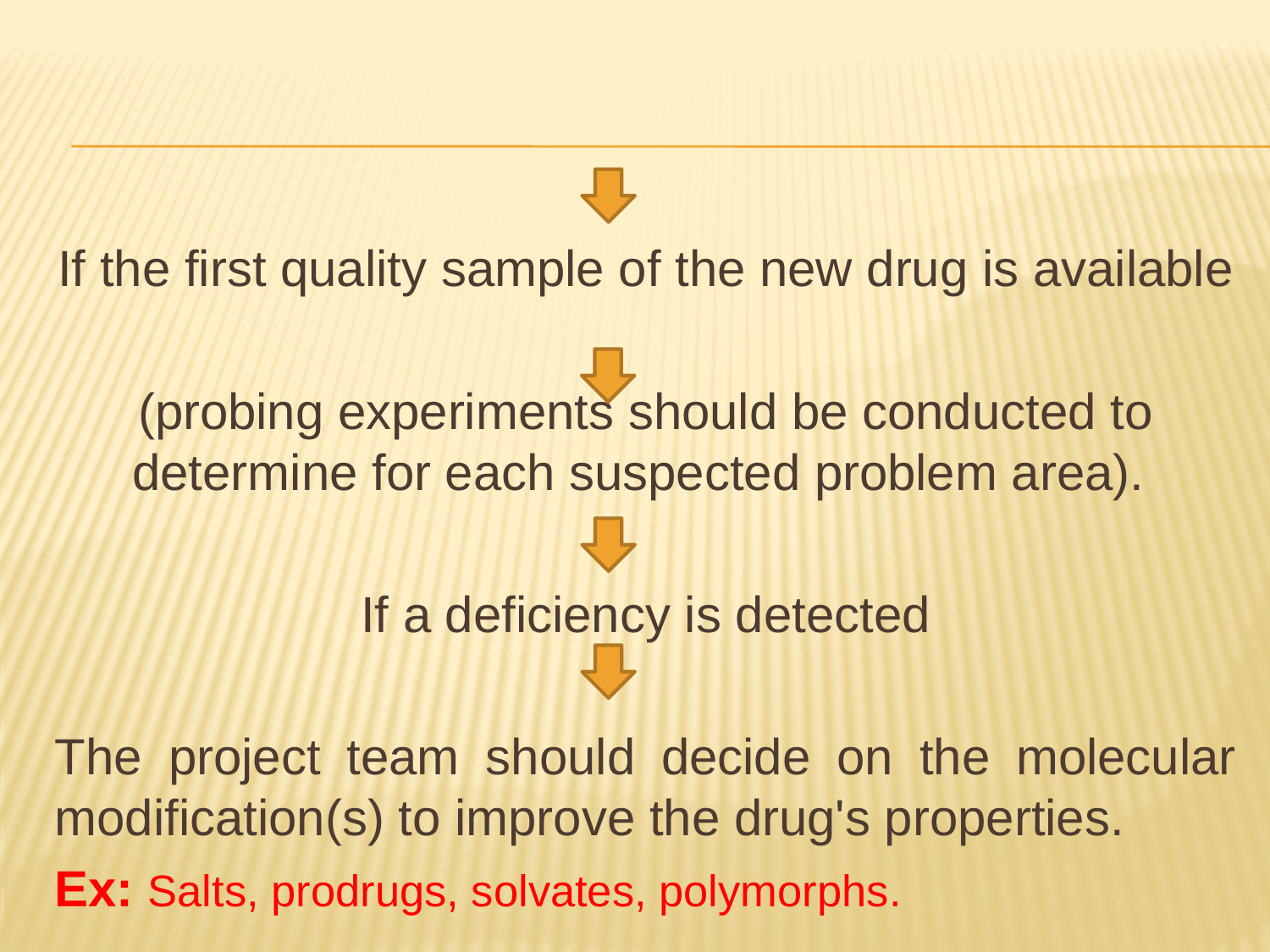

If the first quality sample of the new drug is available

(probing experiments should be conducted to determine for each suspected problem area).

If a deficiency is detected

The project team should decide on the molecular modification(s) to improve the drug's properties.
Ex: Salts, prodrugs, solvates, polymorphs.